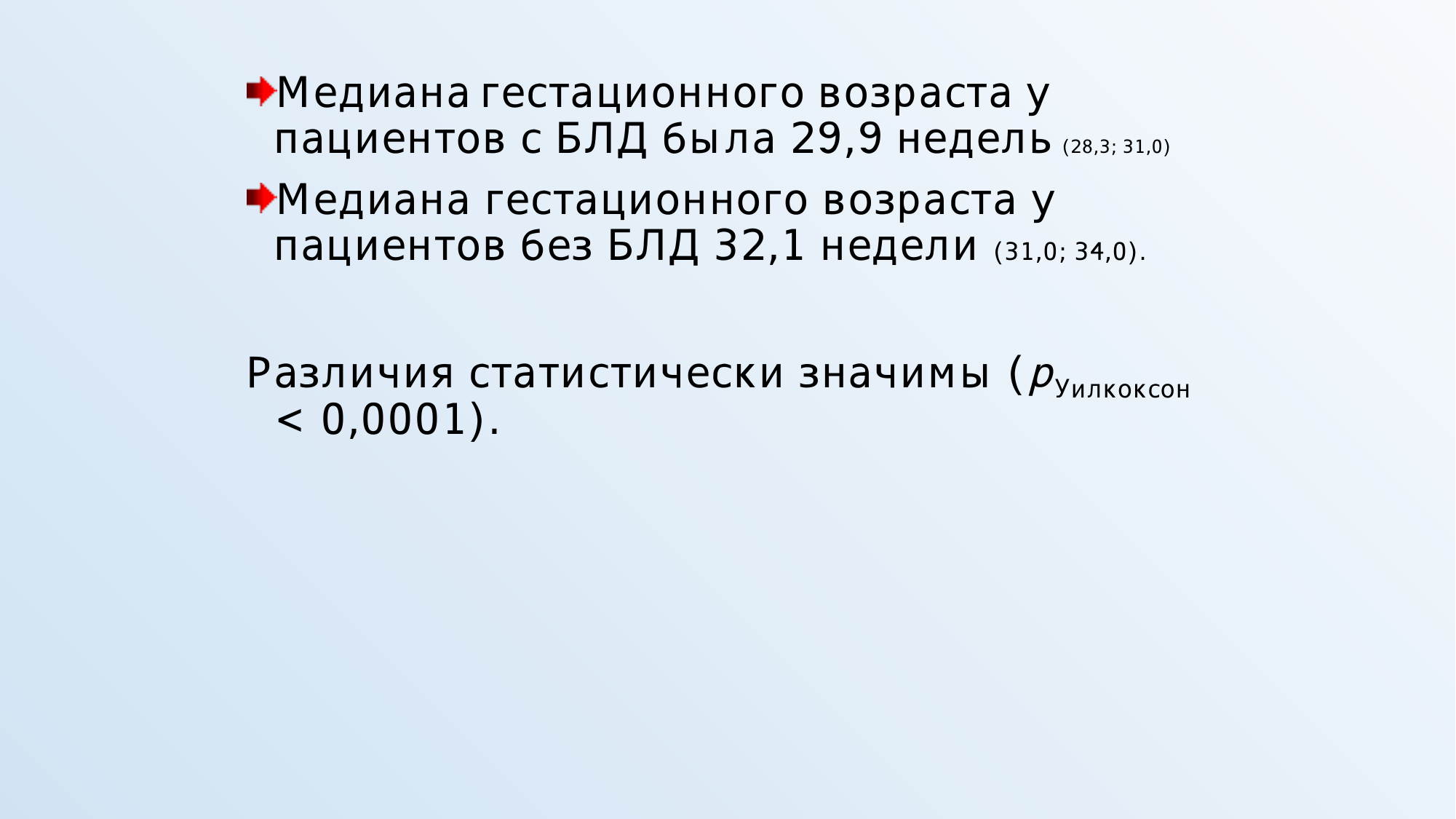

Медиана гестационного возраста у пациентов с БЛД была 29,9 недель (28,3; 31,0)
Медиана гестационного возраста у пациентов без БЛД 32,1 недели (31,0; 34,0).

Различия статистически значимы (pУилкоксон < 0,0001).